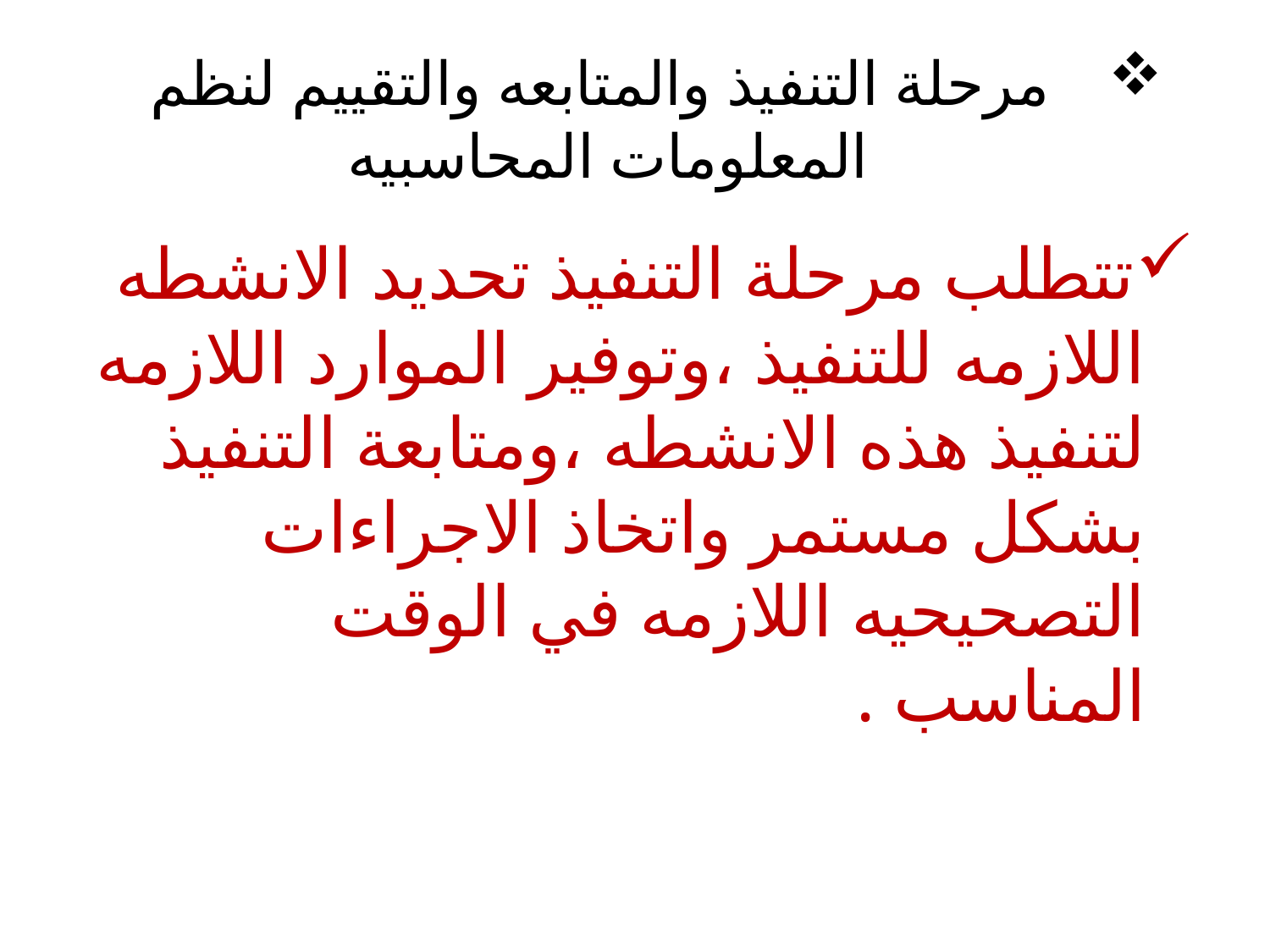

# مرحلة التنفيذ والمتابعه والتقييم لنظم المعلومات المحاسبيه
تتطلب مرحلة التنفيذ تحديد الانشطه اللازمه للتنفيذ ،وتوفير الموارد اللازمه لتنفيذ هذه الانشطه ،ومتابعة التنفيذ بشكل مستمر واتخاذ الاجراءات التصحيحيه اللازمه في الوقت المناسب .